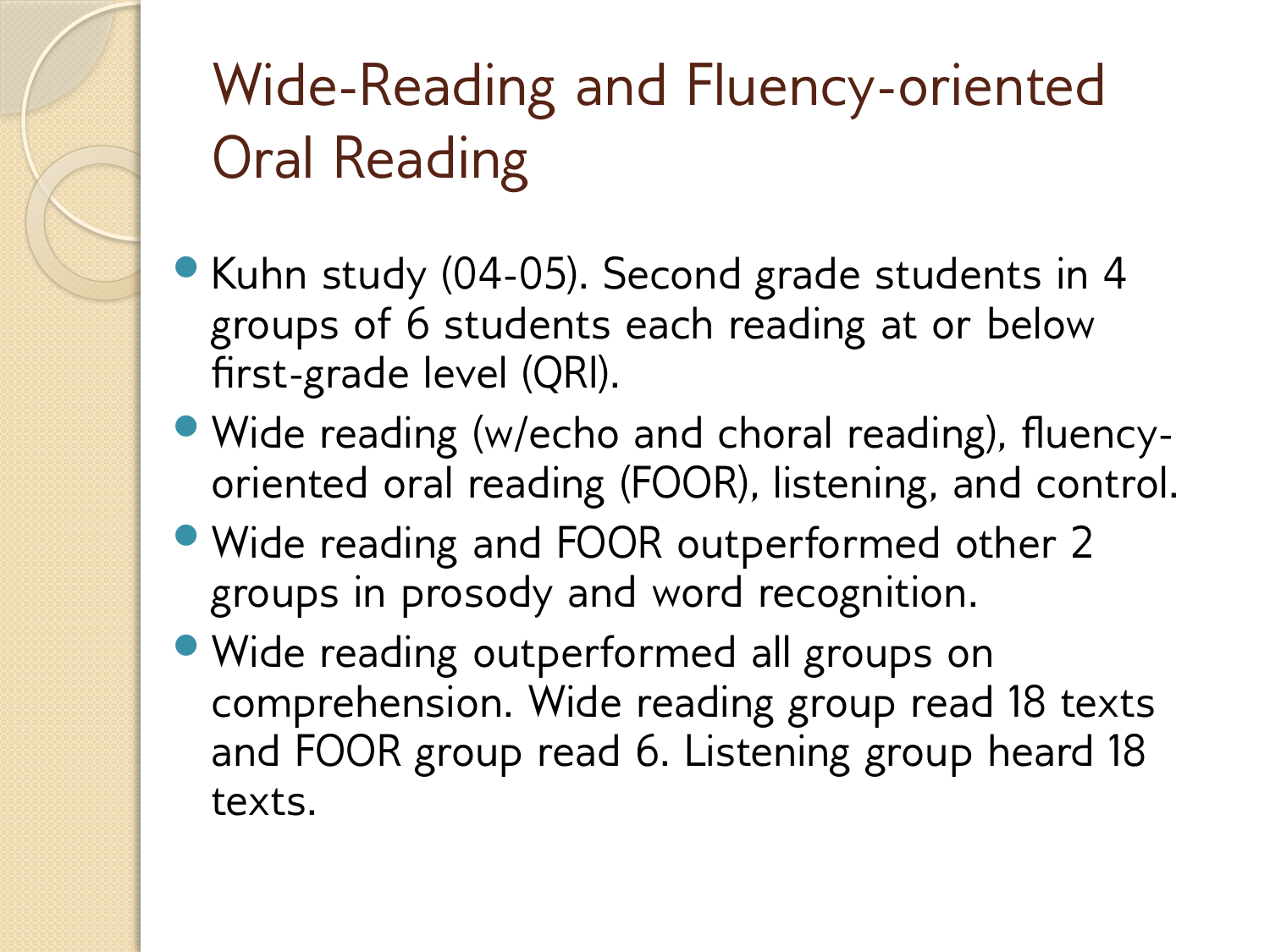

# Wide-Reading and Fluency-oriented Oral Reading
Kuhn study (04-05). Second grade students in 4 groups of 6 students each reading at or below first-grade level (QRI).
Wide reading (w/echo and choral reading), fluency-oriented oral reading (FOOR), listening, and control.
Wide reading and FOOR outperformed other 2 groups in prosody and word recognition.
Wide reading outperformed all groups on comprehension. Wide reading group read 18 texts and FOOR group read 6. Listening group heard 18 texts.